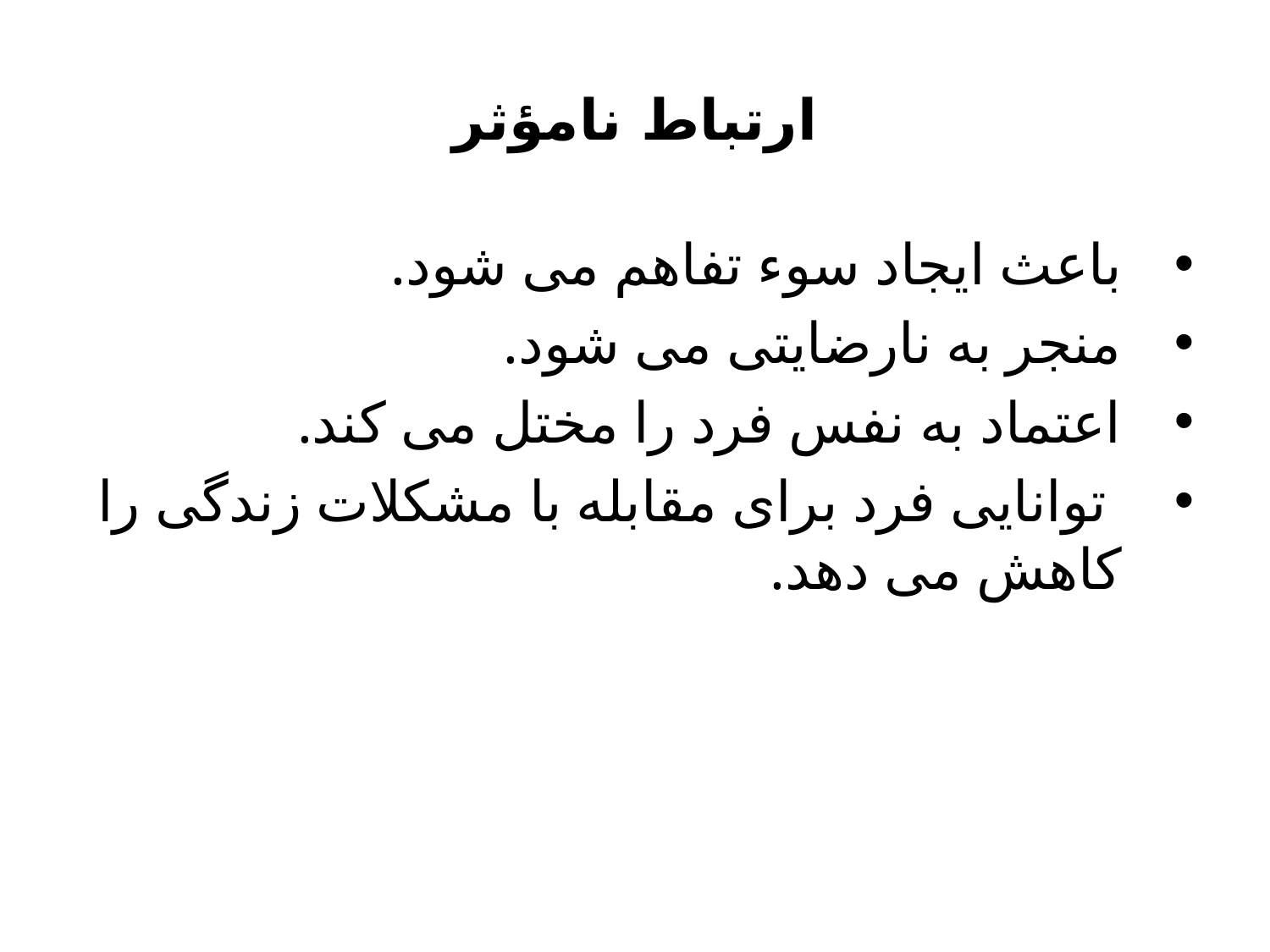

# ارتباط نامؤثر
باعث ایجاد سوء تفاهم می شود.
منجر به نارضایتی می شود.
اعتماد به نفس فرد را مختل می کند.
 توانایی فرد برای مقابله با مشکلات زندگی را کاهش می دهد.